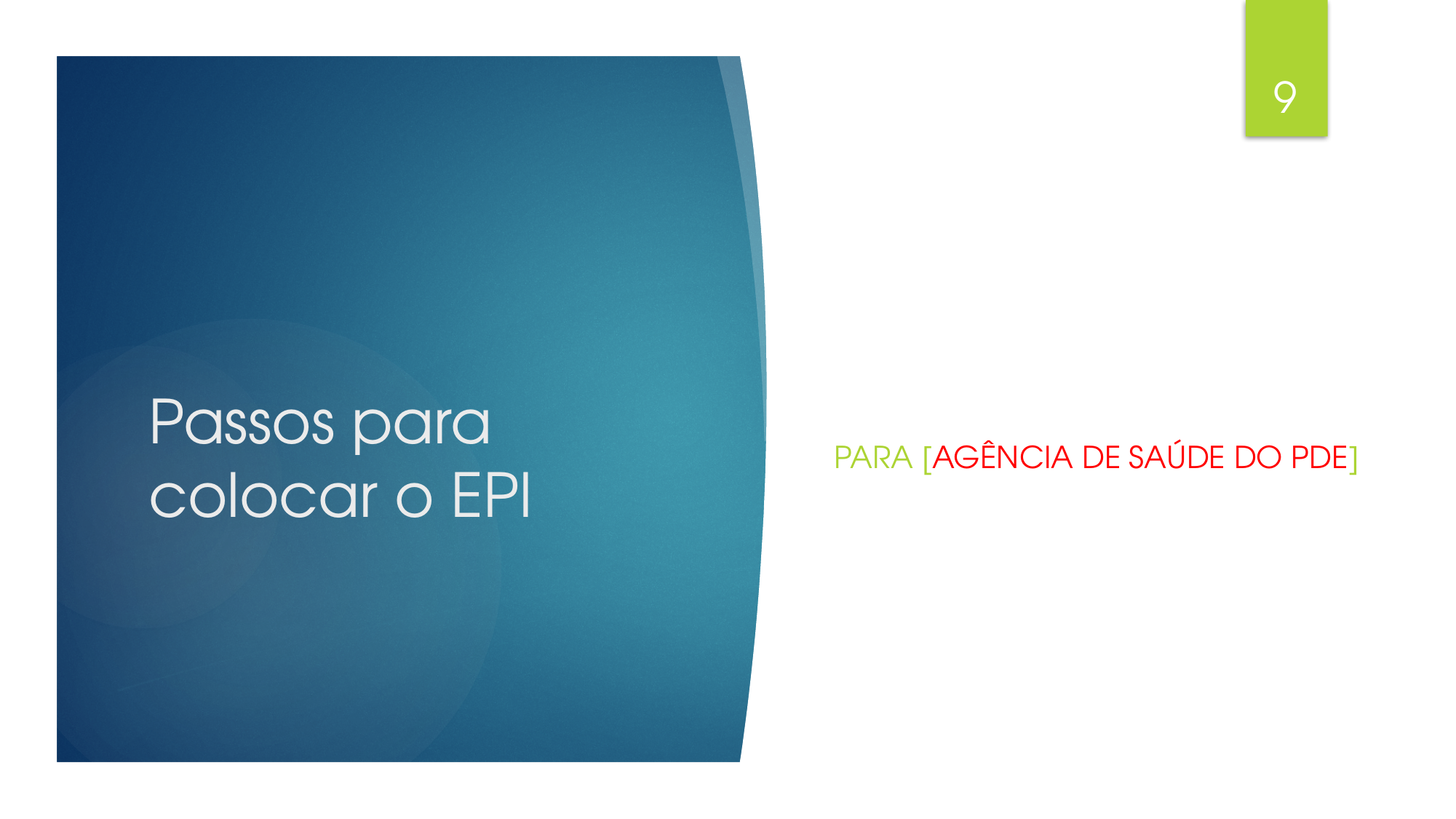

9
para [agência de saúde do pde]
# Passos para colocar o EPI